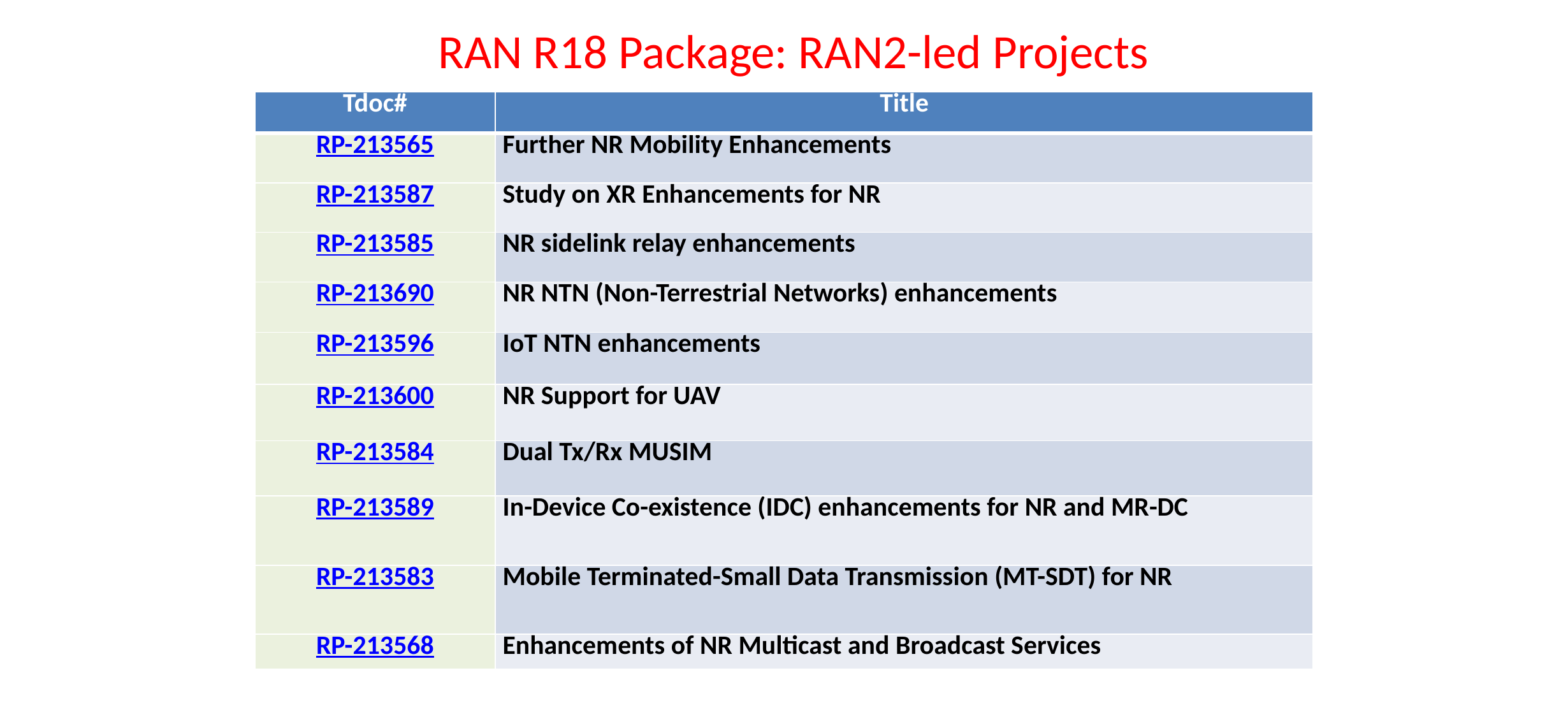

# RAN R18 Package: RAN2-led Projects
| Tdoc# | Title |
| --- | --- |
| RP-213565 | Further NR Mobility Enhancements |
| RP-213587 | Study on XR Enhancements for NR |
| RP-213585 | NR sidelink relay enhancements |
| RP-213690 | NR NTN (Non-Terrestrial Networks) enhancements |
| RP-213596 | IoT NTN enhancements |
| RP-213600 | NR Support for UAV |
| RP-213584 | Dual Tx/Rx MUSIM |
| RP-213589 | In-Device Co-existence (IDC) enhancements for NR and MR-DC |
| RP-213583 | Mobile Terminated-Small Data Transmission (MT-SDT) for NR |
| RP-213568 | Enhancements of NR Multicast and Broadcast Services |